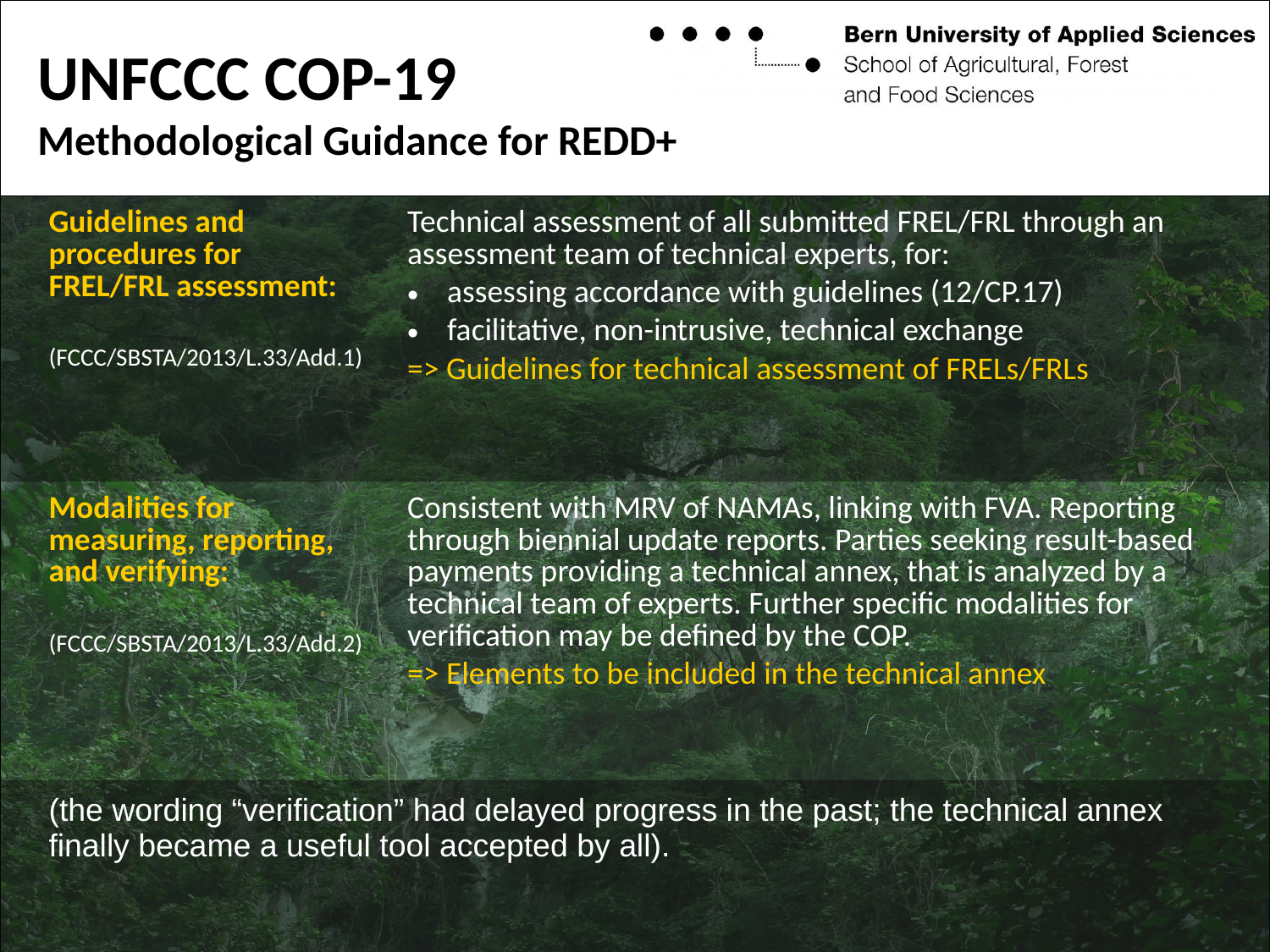

UNFCCC COP-19
Methodological Guidance for REDD+
|  | Guidelines and procedures for FREL/FRL assessment: (FCCC/SBSTA/2013/L.33/Add.1) | Technical assessment of all submitted FREL/FRL through an assessment team of technical experts, for: assessing accordance with guidelines (12/CP.17) facilitative, non-intrusive, technical exchange => Guidelines for technical assessment of FRELs/FRLs |  |
| --- | --- | --- | --- |
|  | Modalities for measuring, reporting, and verifying: (FCCC/SBSTA/2013/L.33/Add.2) | Consistent with MRV of NAMAs, linking with FVA. Reporting through biennial update reports. Parties seeking result-based payments providing a technical annex, that is analyzed by a technical team of experts. Further specific modalities for verification may be defined by the COP. => Elements to be included in the technical annex |  |
|  | (the wording “verification” had delayed progress in the past; the technical annex finally became a useful tool accepted by all). |  |  |